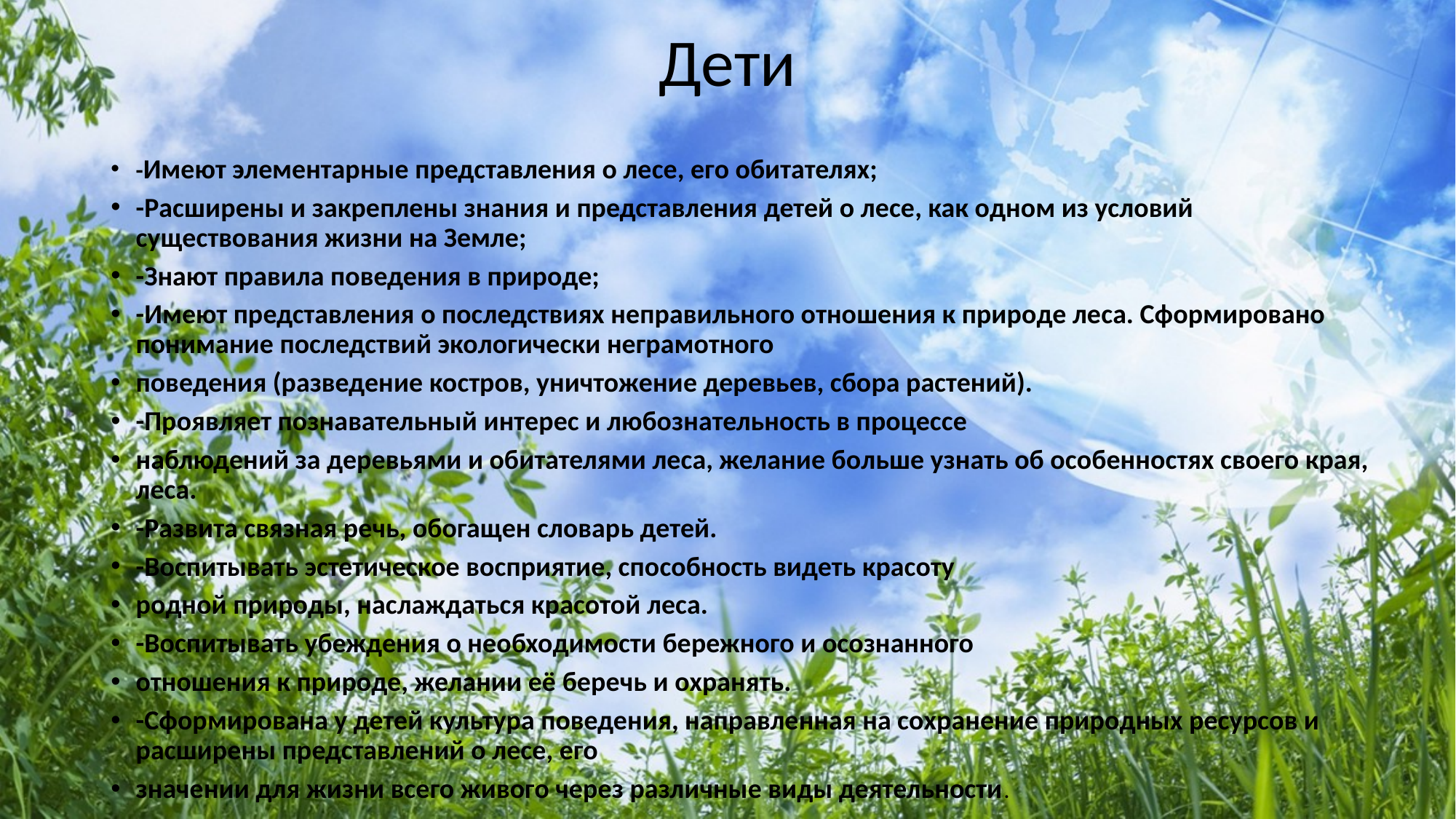

# Дети

-Имеют элементарные представления о лесе, его обитателях;
-Расширены и закреплены знания и представления детей о лесе, как одном из условий существования жизни на Земле;
-Знают правила поведения в природе;
-Имеют представления о последствиях неправильного отношения к природе леса. Сформировано понимание последствий экологически неграмотного
поведения (разведение костров, уничтожение деревьев, сбора растений).
-Проявляет познавательный интерес и любознательность в процессе
наблюдений за деревьями и обитателями леса, желание больше узнать об особенностях своего края, леса.
-Развита связная речь, обогащен словарь детей.
-Воспитывать эстетическое восприятие, способность видеть красоту
родной природы, наслаждаться красотой леса.
-Воспитывать убеждения о необходимости бережного и осознанного
отношения к природе, желании её беречь и охранять.
-Сформирована у детей культура поведения, направленная на сохранение природных ресурсов и расширены представлений о лесе, его
значении для жизни всего живого через различные виды деятельности.